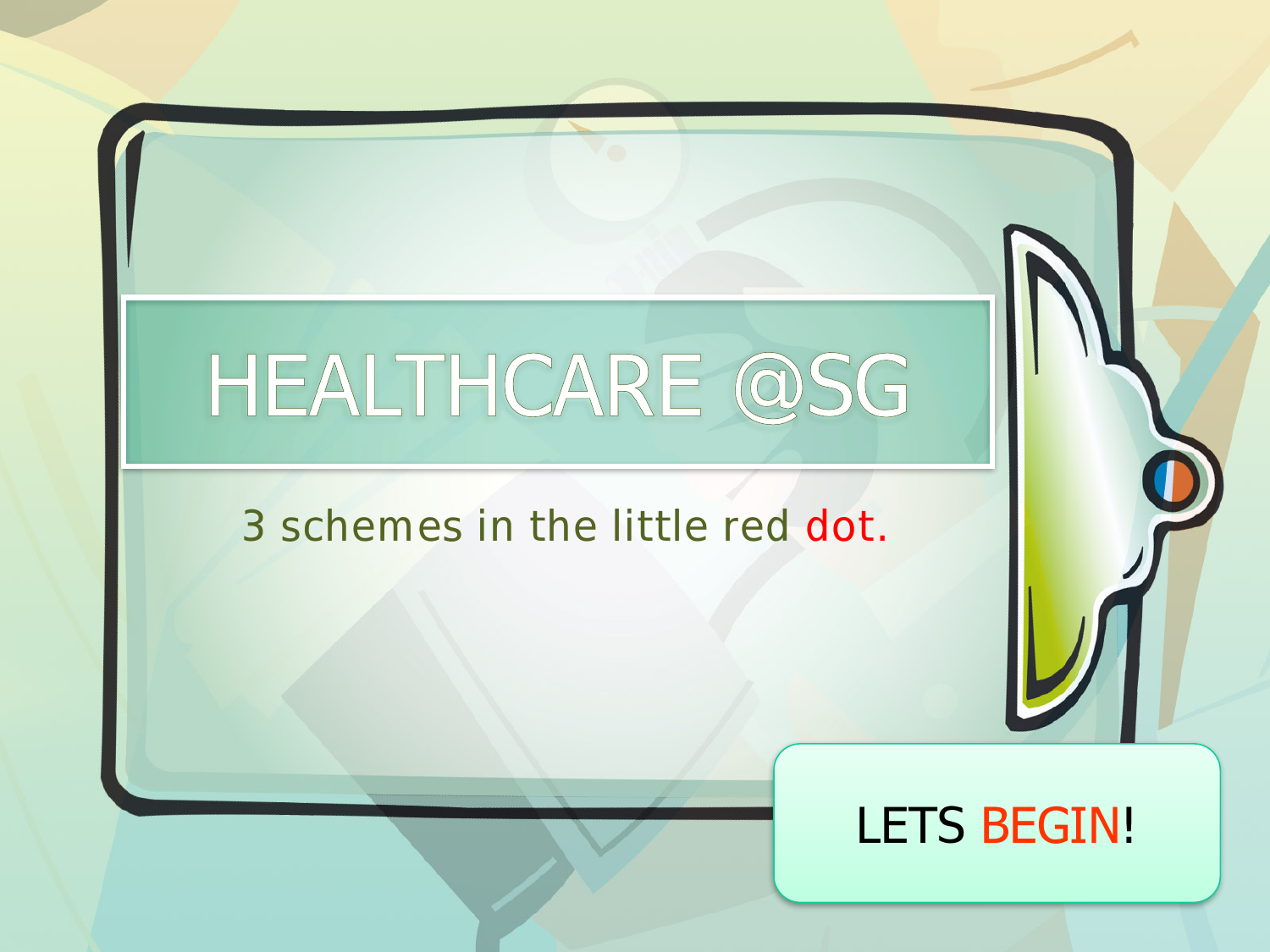

# HEALTHCARE @SG
3 schemes in the little red dot.
LETS BEGIN!